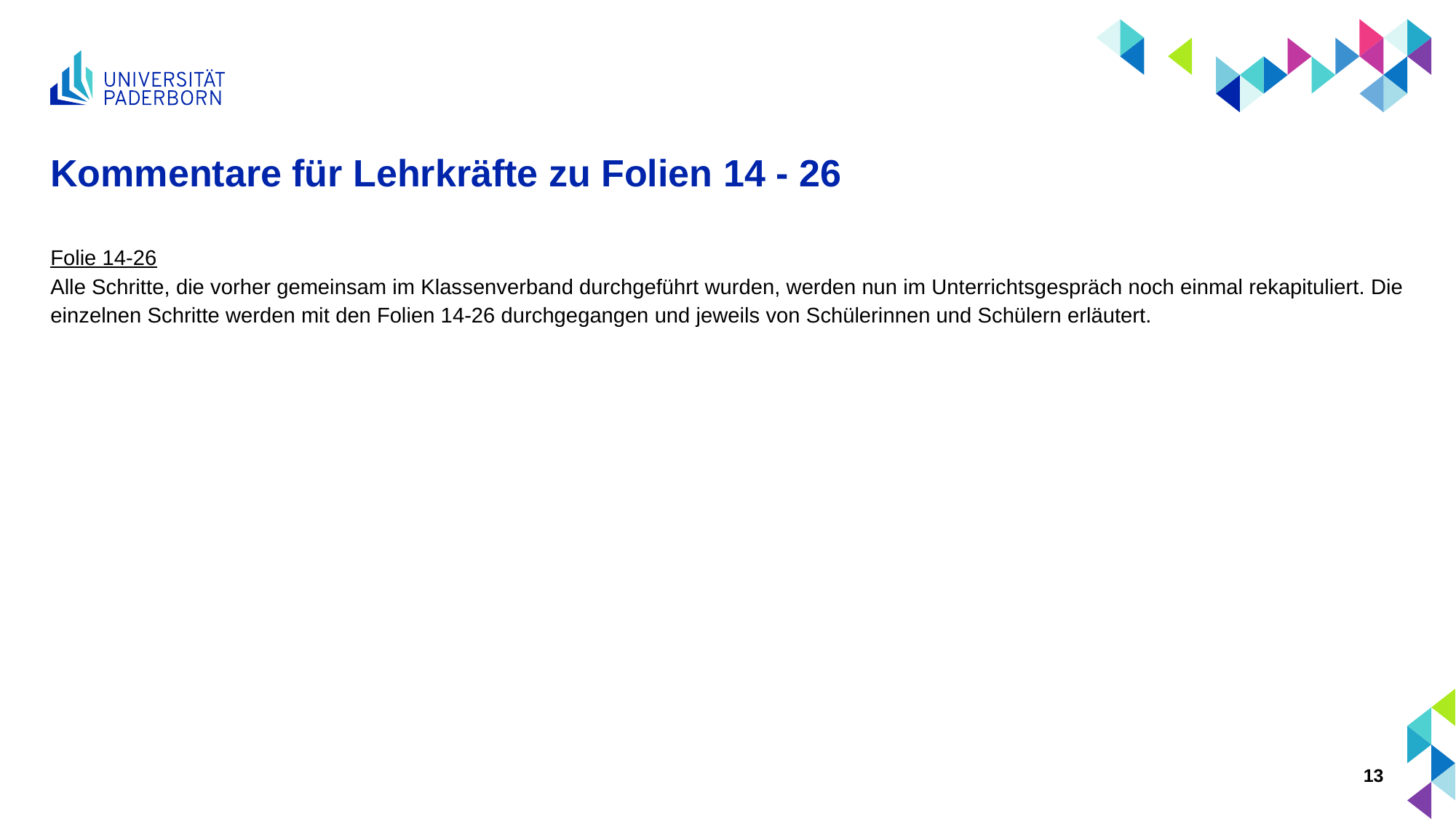

# Kommentare für Lehrkräfte zu Folien 14 - 26

Folie 14-26
Alle Schritte, die vorher gemeinsam im Klassenverband durchgeführt wurden, werden nun im Unterrichtsgespräch noch einmal rekapituliert. Die einzelnen Schritte werden mit den Folien 14-26 durchgegangen und jeweils von Schülerinnen und Schülern erläutert.
13